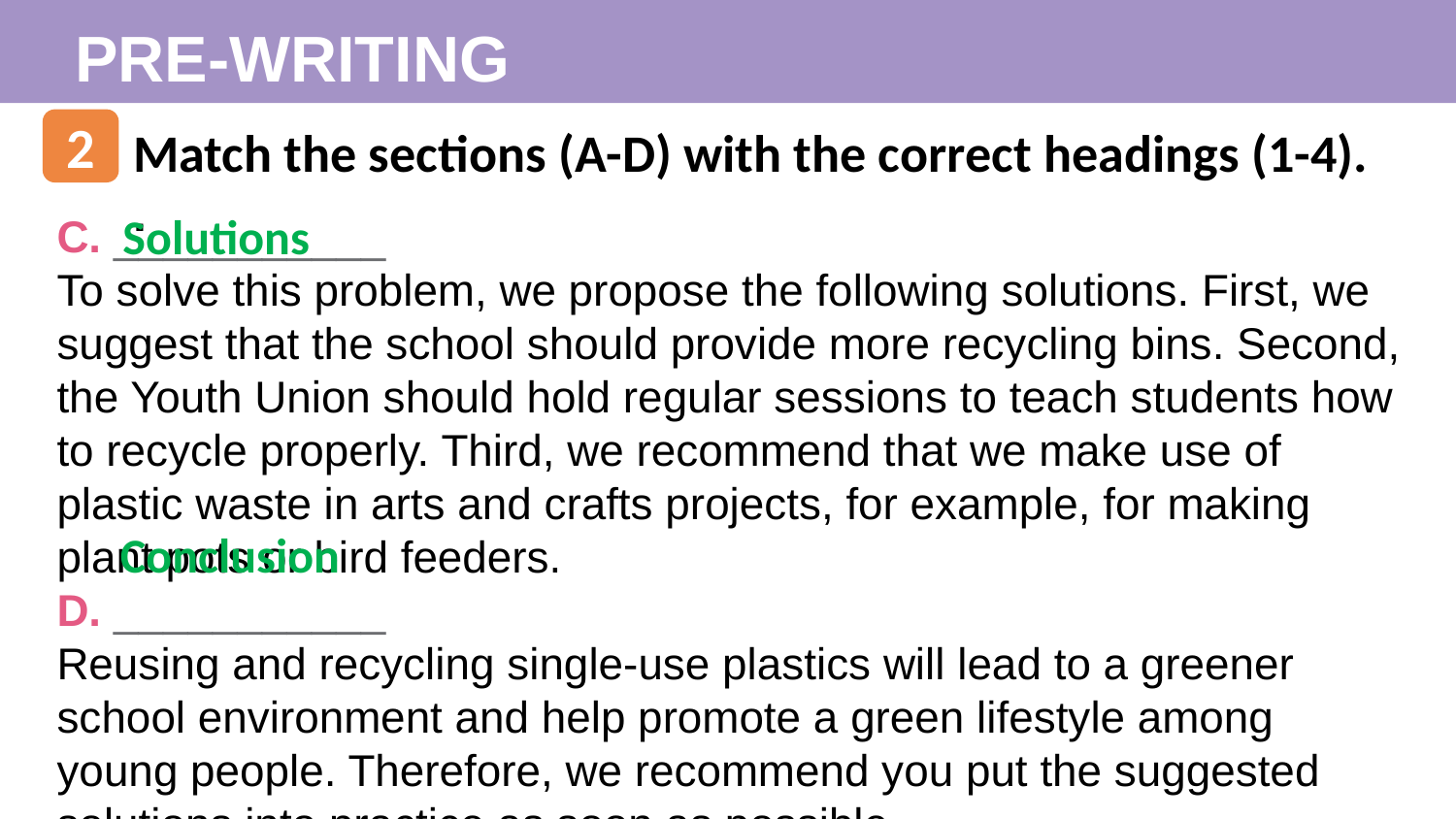

PRE-WRITING
2
Match the sections (A-D) with the correct headings (1-4).
.
Solutions
C. ___________
To solve this problem, we propose the following solutions. First, we suggest that the school should provide more recycling bins. Second, the Youth Union should hold regular sessions to teach students how to recycle properly. Third, we recommend that we make use of plastic waste in arts and crafts projects, for example, for making plant pots or bird feeders.
D. ___________
Reusing and recycling single-use plastics will lead to a greener school environment and help promote a green lifestyle among young people. Therefore, we recommend you put the suggested solutions into practice as soon as possible.
Conclusion